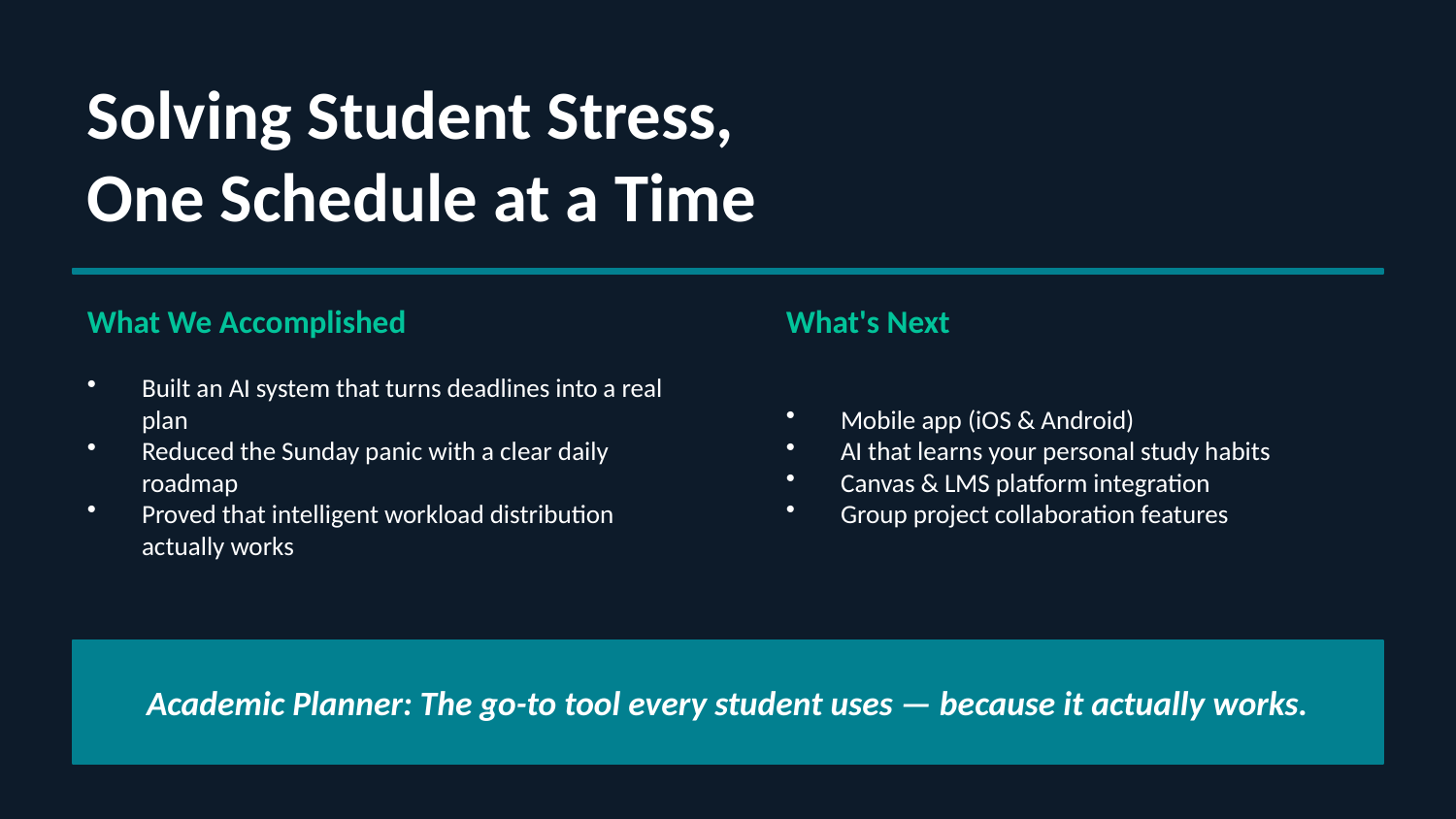

Solving Student Stress,
One Schedule at a Time

What We Accomplished
What's Next
Built an AI system that turns deadlines into a real plan
Reduced the Sunday panic with a clear daily roadmap
Proved that intelligent workload distribution actually works
Mobile app (iOS & Android)
AI that learns your personal study habits
Canvas & LMS platform integration
Group project collaboration features

Academic Planner: The go-to tool every student uses — because it actually works.